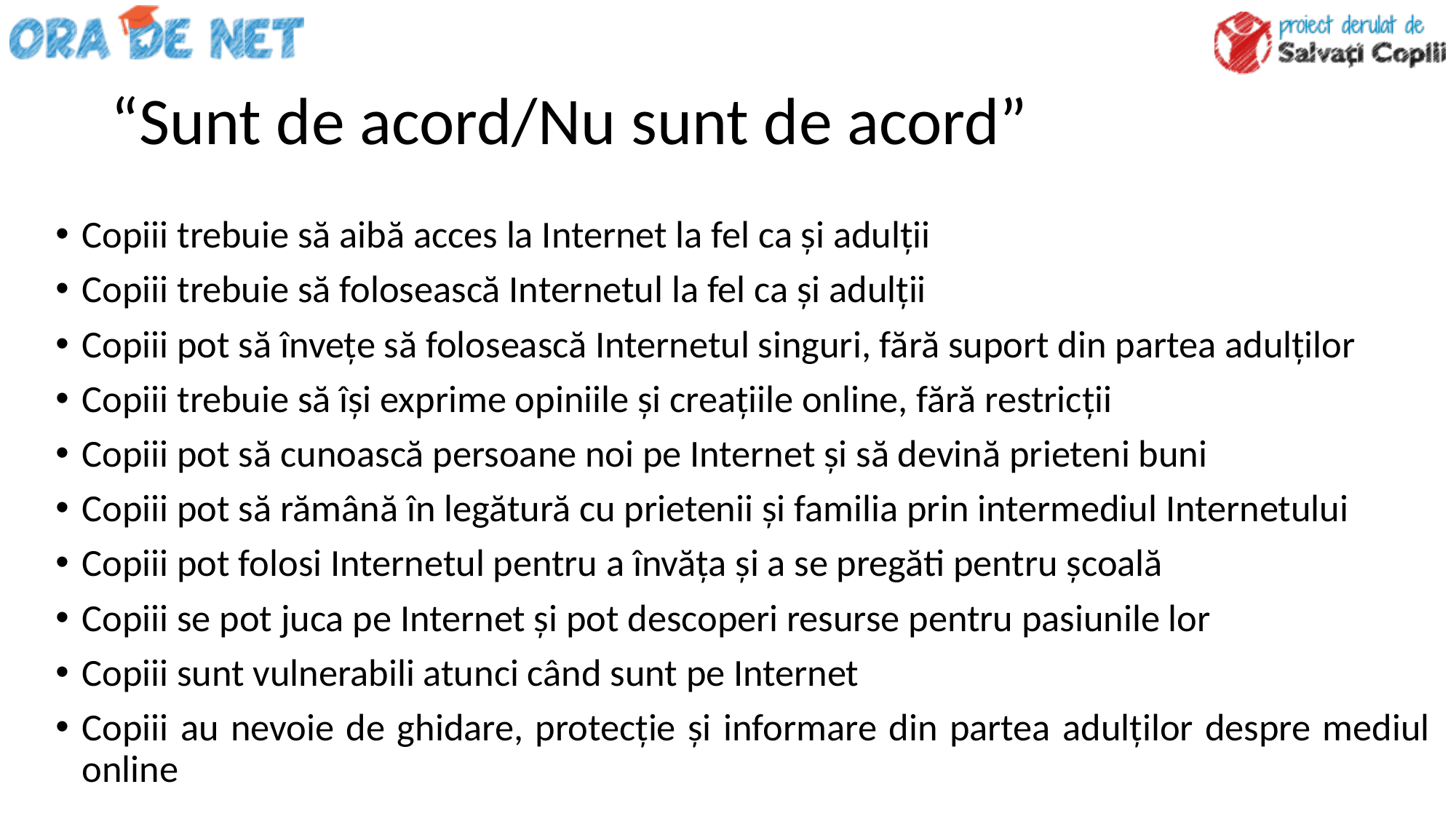

# “Sunt de acord/Nu sunt de acord”

Copiii trebuie să aibă acces la Internet la fel ca și adulții
Copiii trebuie să folosească Internetul la fel ca și adulții
Copiii pot să învețe să folosească Internetul singuri, fără suport din partea adulților
Copiii trebuie să își exprime opiniile și creațiile online, fără restricții
Copiii pot să cunoască persoane noi pe Internet și să devină prieteni buni
Copiii pot să rămână în legătură cu prietenii și familia prin intermediul Internetului
Copiii pot folosi Internetul pentru a învăța și a se pregăti pentru școală
Copiii se pot juca pe Internet și pot descoperi resurse pentru pasiunile lor
Copiii sunt vulnerabili atunci când sunt pe Internet
Copiii au nevoie de ghidare, protecție și informare din partea adulților despre mediul online